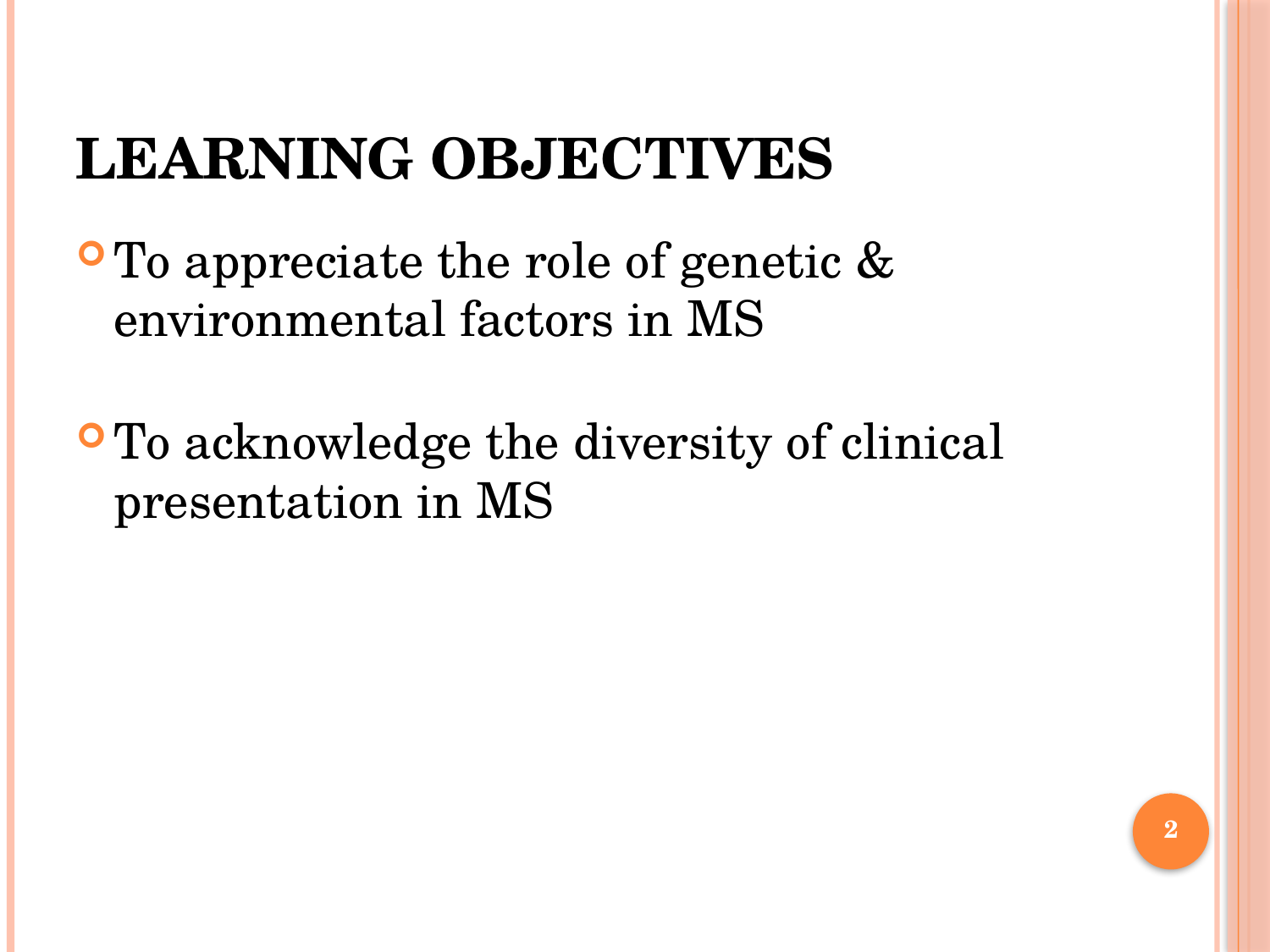

# Learning objectives
To appreciate the role of genetic & environmental factors in MS

To acknowledge the diversity of clinical presentation in MS
2